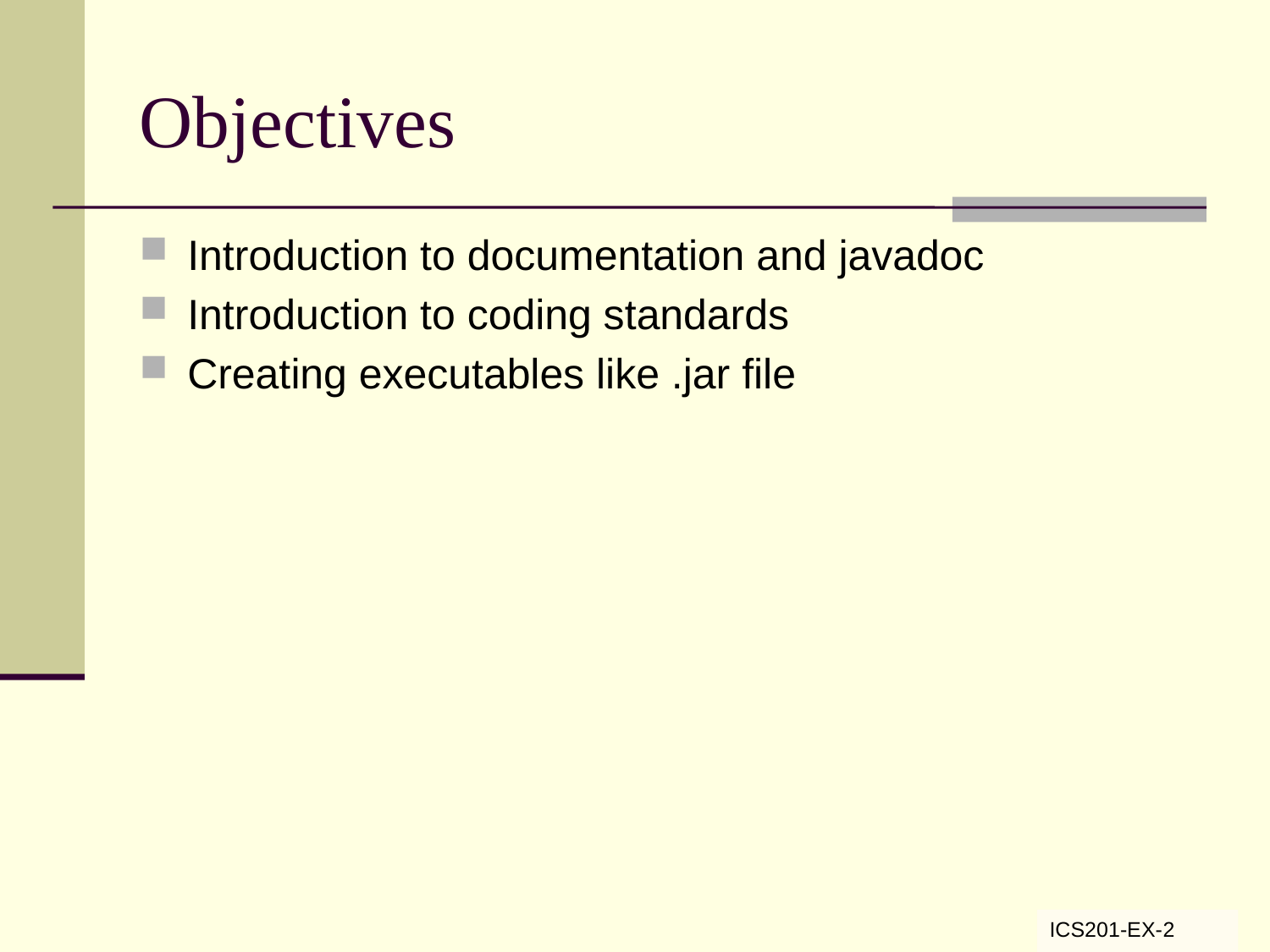

# Objectives
Introduction to documentation and javadoc
Introduction to coding standards
Creating executables like .jar file